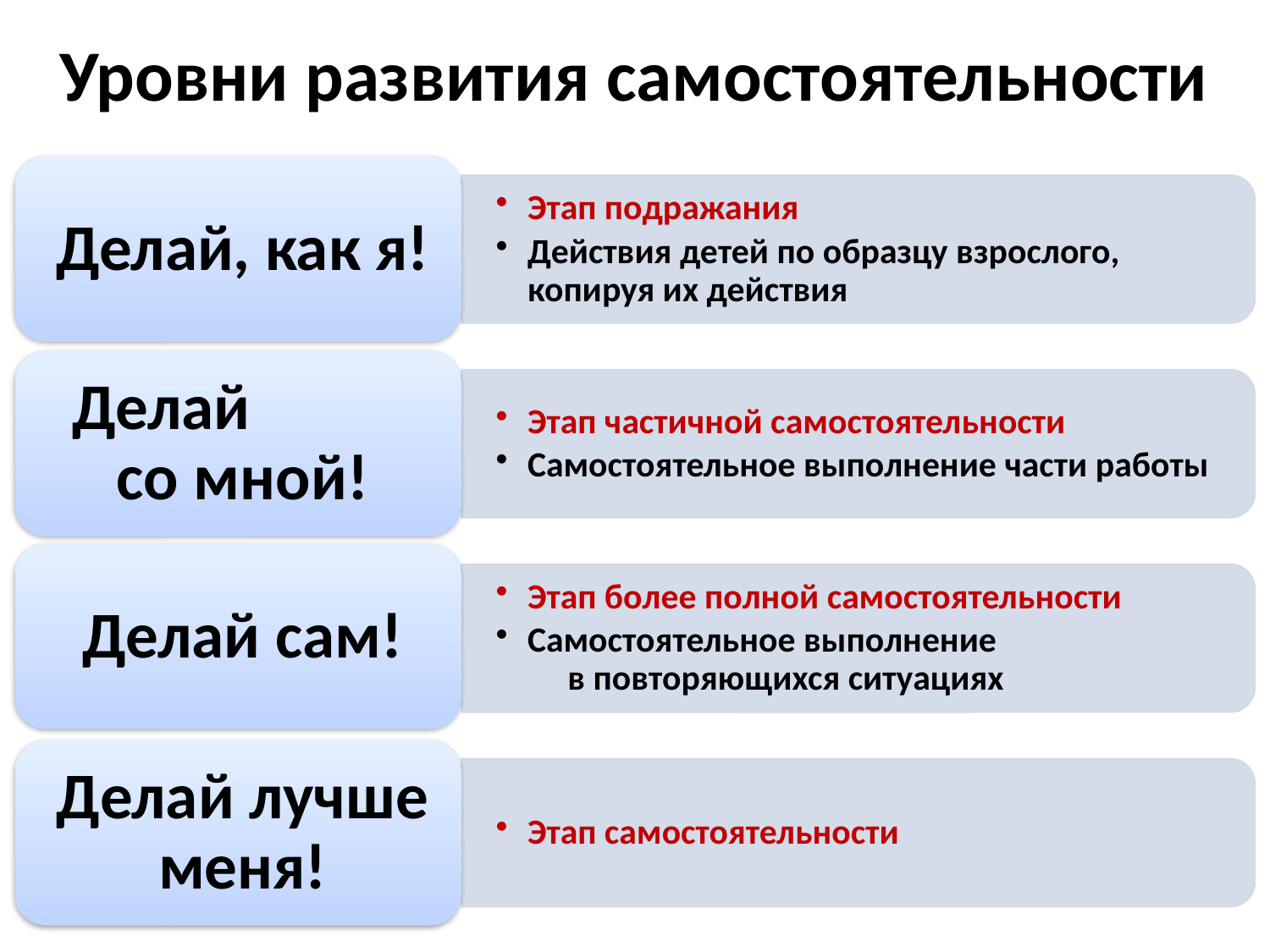

# Уровни развития самостоятельности
Этап подражания
Действия детей по образцу взрослого, копируя их действия
Делай, как я!
Этап частичной самостоятельности
Самостоятельное выполнение части работы
Делай            со мной!
Этап более полной самостоятельности
Самостоятельное выполнение                                в повторяющихся ситуациях
Делай сам!
Этап самостоятельности
Делай лучше меня!